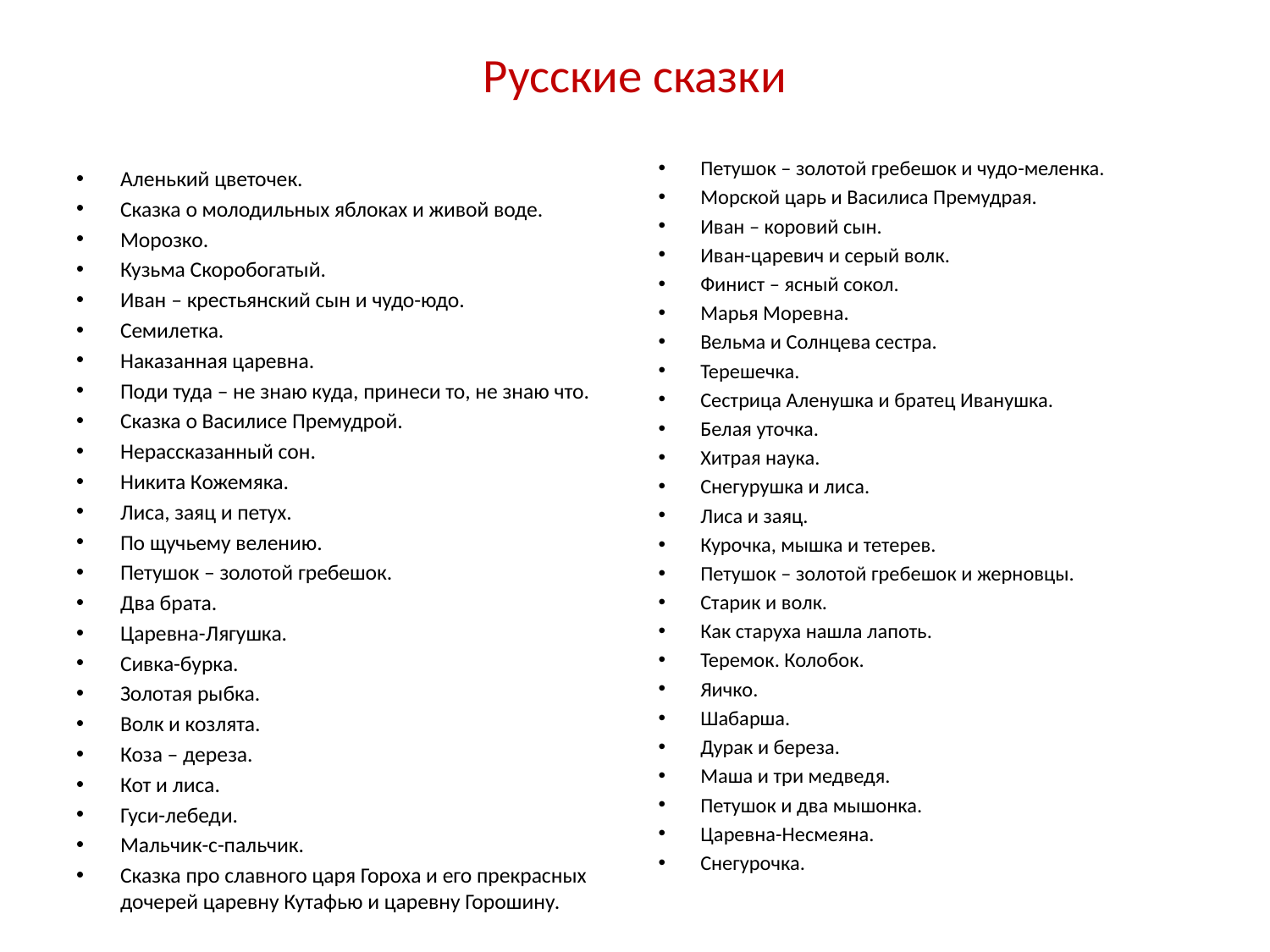

# Русские сказки
Петушок – золотой гребешок и чудо-меленка.
Морской царь и Василиса Премудрая.
Иван – коровий сын.
Иван-царевич и серый волк.
Финист – ясный сокол.
Марья Моревна.
Вельма и Солнцева сестра.
Терешечка.
Сестрица Аленушка и братец Иванушка.
Белая уточка.
Хитрая наука.
Снегурушка и лиса.
Лиса и заяц.
Курочка, мышка и тетерев.
Петушок – золотой гребешок и жерновцы.
Старик и волк.
Как старуха нашла лапоть.
Теремок. Колобок.
Яичко.
Шабарша.
Дурак и береза.
Маша и три медведя.
Петушок и два мышонка.
Царевна-Несмеяна.
Снегурочка.

Аленький цветочек.
Сказка о молодильных яблоках и живой воде.
Морозко.
Кузьма Скоробогатый.
Иван – крестьянский сын и чудо-юдо.
Семилетка.
Наказанная царевна.
Поди туда – не знаю куда, принеси то, не знаю что.
Сказка о Василисе Премудрой.
Нерассказанный сон.
Никита Кожемяка.
Лиса, заяц и петух.
По щучьему велению.
Петушок – золотой гребешок.
Два брата.
Царевна-Лягушка.
Сивка-бурка.
Золотая рыбка.
Волк и козлята.
Коза – дереза.
Кот и лиса.
Гуси-лебеди.
Мальчик-с-пальчик.
Сказка про славного царя Гороха и его прекрасных дочерей царевну Кутафью и царевну Горошину.